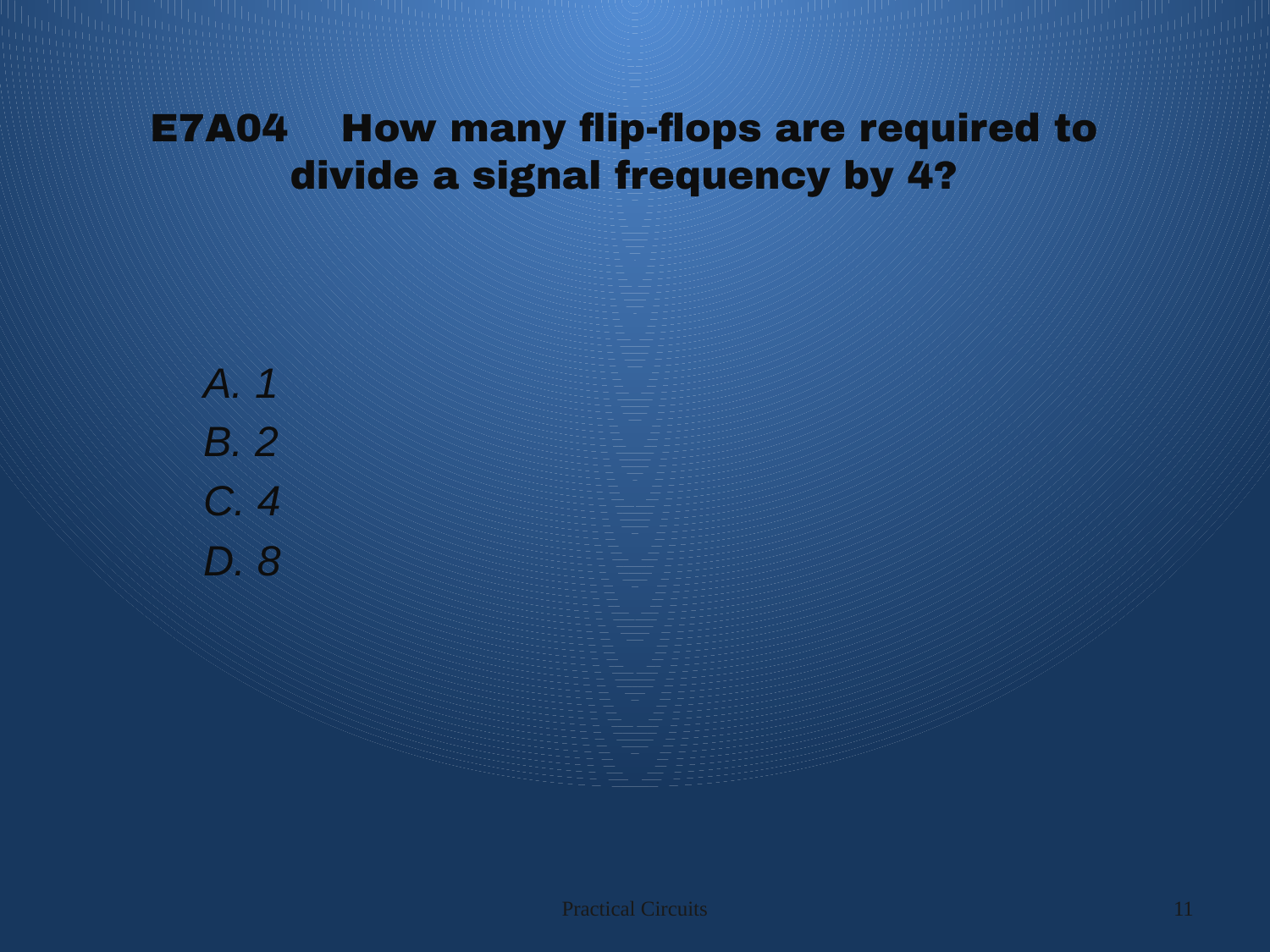

# E7A04    How many flip-flops are required to divide a signal frequency by 4?
A. 1
B. 2
C. 4
D. 8
Practical Circuits
11